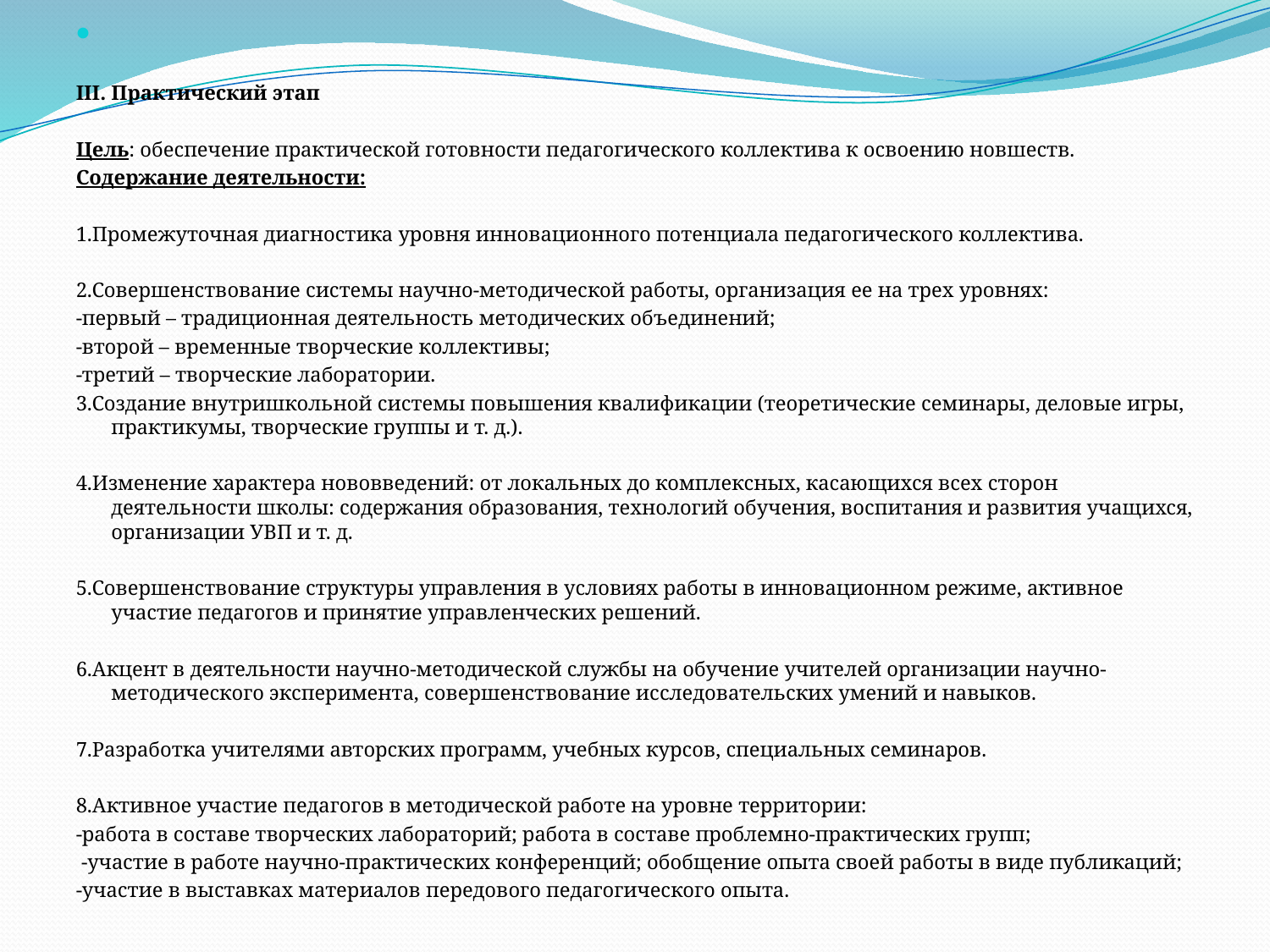

III. Практический этап

Цель: обеспечение практической готовности педагогического коллектива к освоению новшеств.
Содержание деятельности:

1.Промежуточная диагностика уровня инновационного потенциала педагогического коллектива.

2.Совершенствование системы научно-методической работы, организация ее на трех уровнях:
-первый – традиционная деятельность методических объединений;
-второй – временные творческие коллективы;
-третий – творческие лаборатории.
3.Создание внутришкольной системы повышения квалификации (теоретические семинары, деловые игры, практикумы, творческие группы и т. д.).

4.Изменение характера нововведений: от локальных до комплексных, касающихся всех сторон деятельности школы: содержания образования, технологий обучения, воспитания и развития учащихся, организации УВП и т. д.

5.Совершенствование структуры управления в условиях работы в инновационном режиме, активное участие педагогов и принятие управленческих решений.

6.Акцент в деятельности научно-методической службы на обучение учителей организации научно-методического эксперимента, совершенствование исследовательских умений и навыков.

7.Разработка учителями авторских программ, учебных курсов, специальных семинаров.

8.Активное участие педагогов в методической работе на уровне территории:
-работа в составе творческих лабораторий; работа в составе проблемно-практических групп;
 -участие в работе научно-практических конференций; обобщение опыта своей работы в виде публикаций;
-участие в выставках материалов передового педагогического опыта.

#